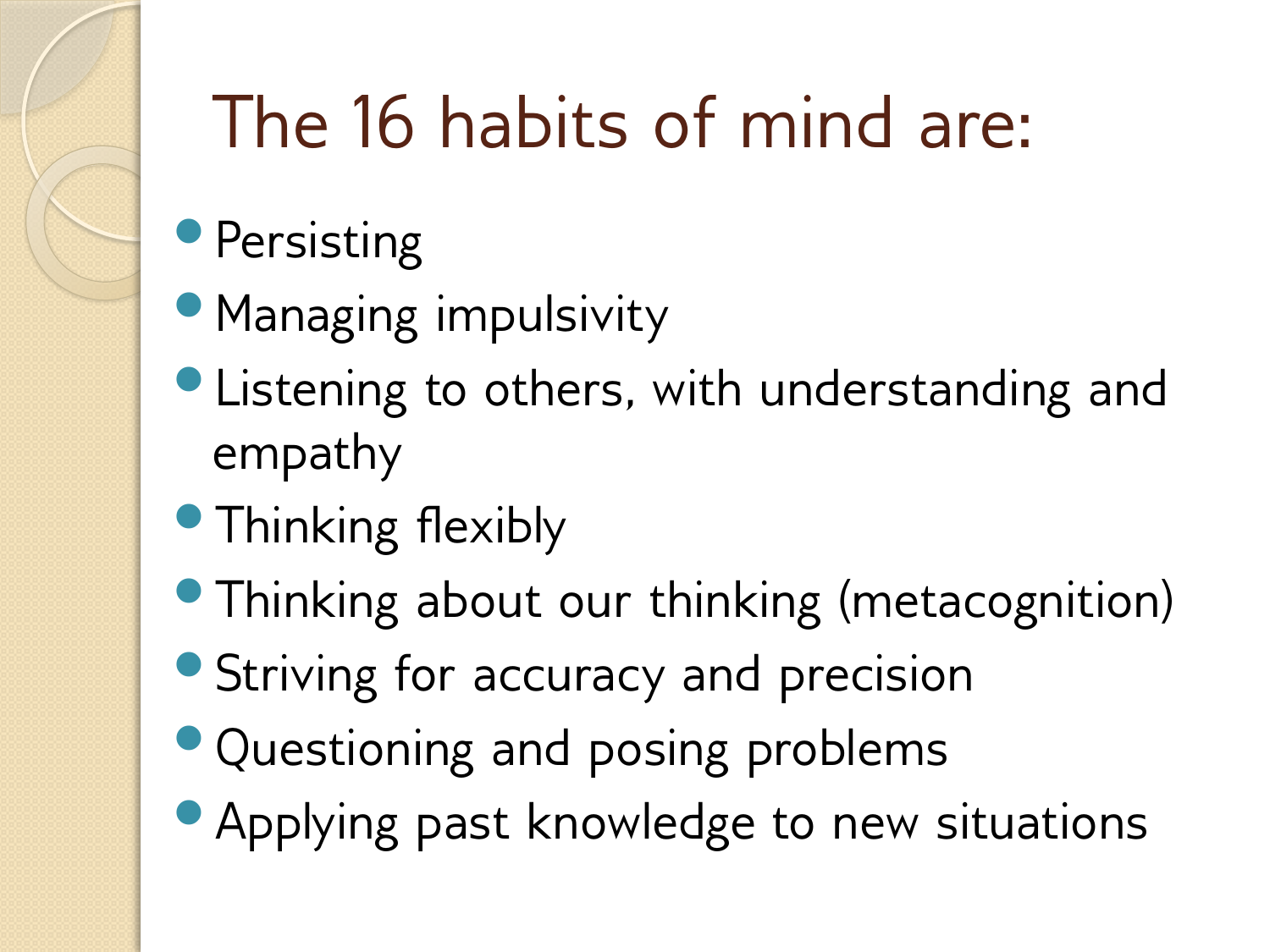

# The 16 habits of mind are:
Persisting
Managing impulsivity
Listening to others, with understanding and empathy
Thinking flexibly
Thinking about our thinking (metacognition)
Striving for accuracy and precision
Questioning and posing problems
Applying past knowledge to new situations